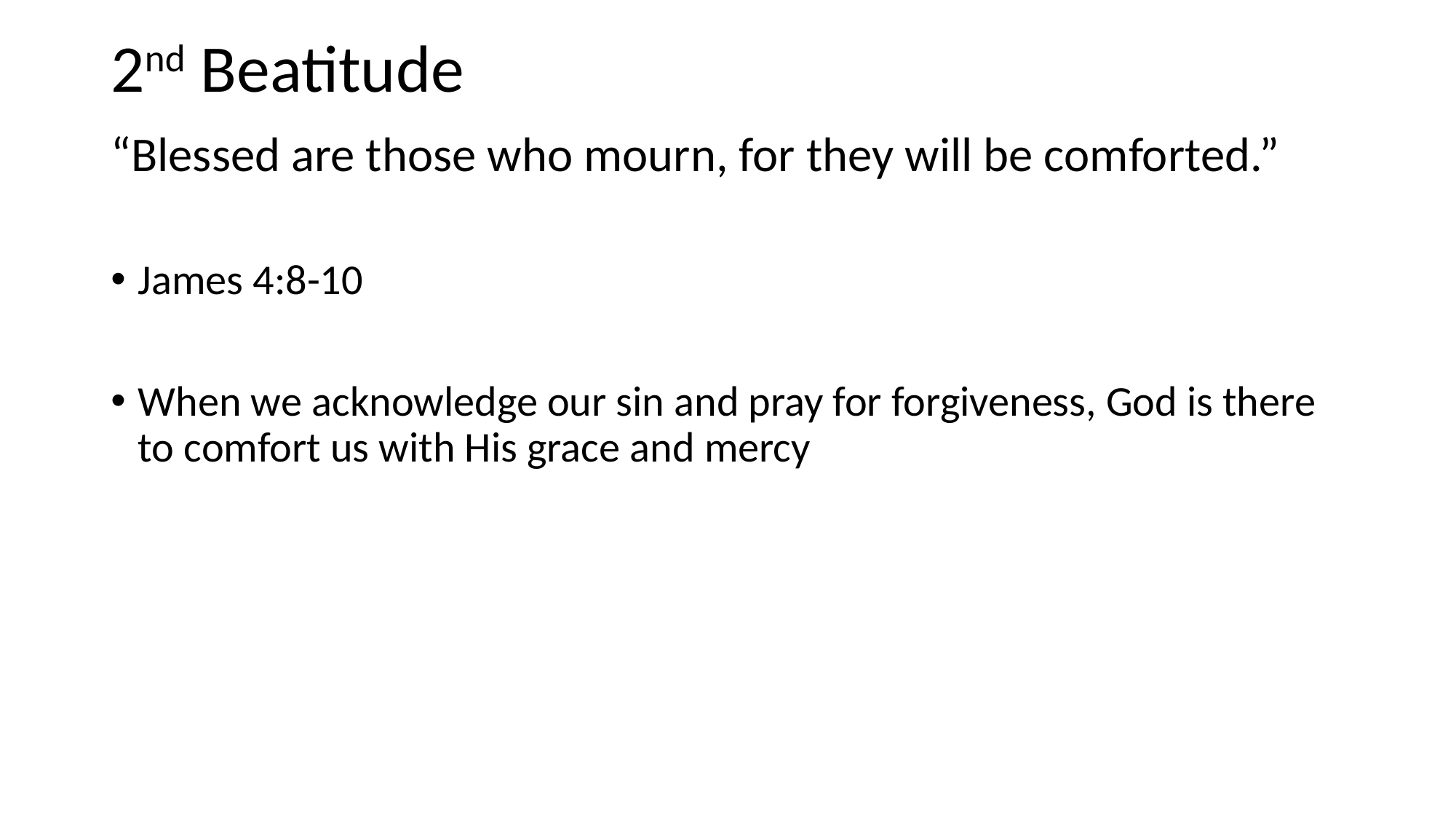

# 2nd Beatitude
“Blessed are those who mourn, for they will be comforted.”

James 4:8-10

When we acknowledge our sin and pray for forgiveness, God is there to comfort us with His grace and mercy